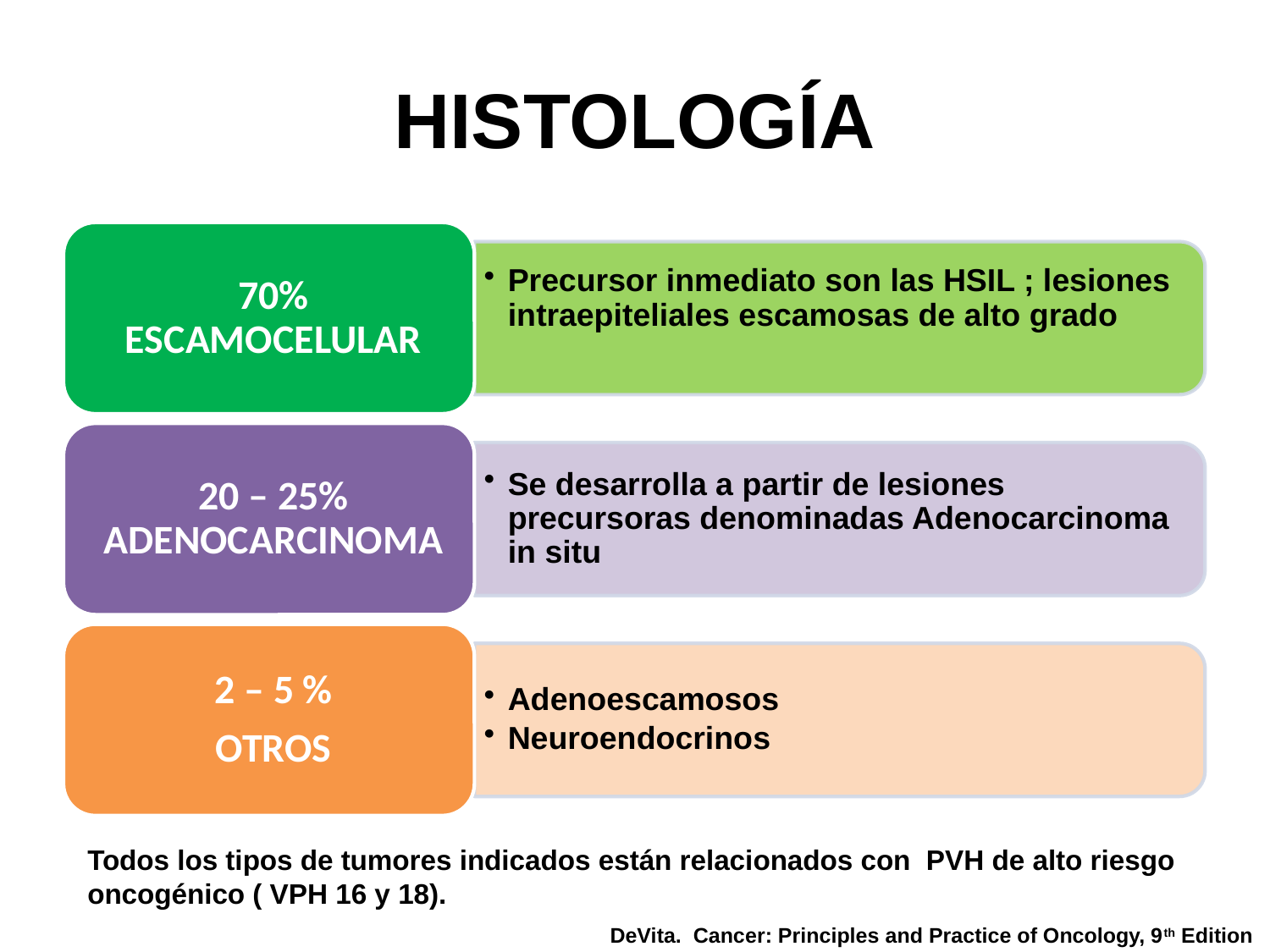

# HISTOLOGÍA
Precursor inmediato son las HSIL ; lesiones intraepiteliales escamosas de alto grado

70% ESCAMOCELULAR
Se desarrolla a partir de lesiones precursoras denominadas Adenocarcinoma in situ
20 – 25% ADENOCARCINOMA
Adenoescamosos
Neuroendocrinos
2 – 5 %
OTROS
Todos los tipos de tumores indicados están relacionados con  PVH de alto riesgo oncogénico ( VPH 16 y 18).
DeVita.  Cancer: Principles and Practice of Oncology, 9th Edition